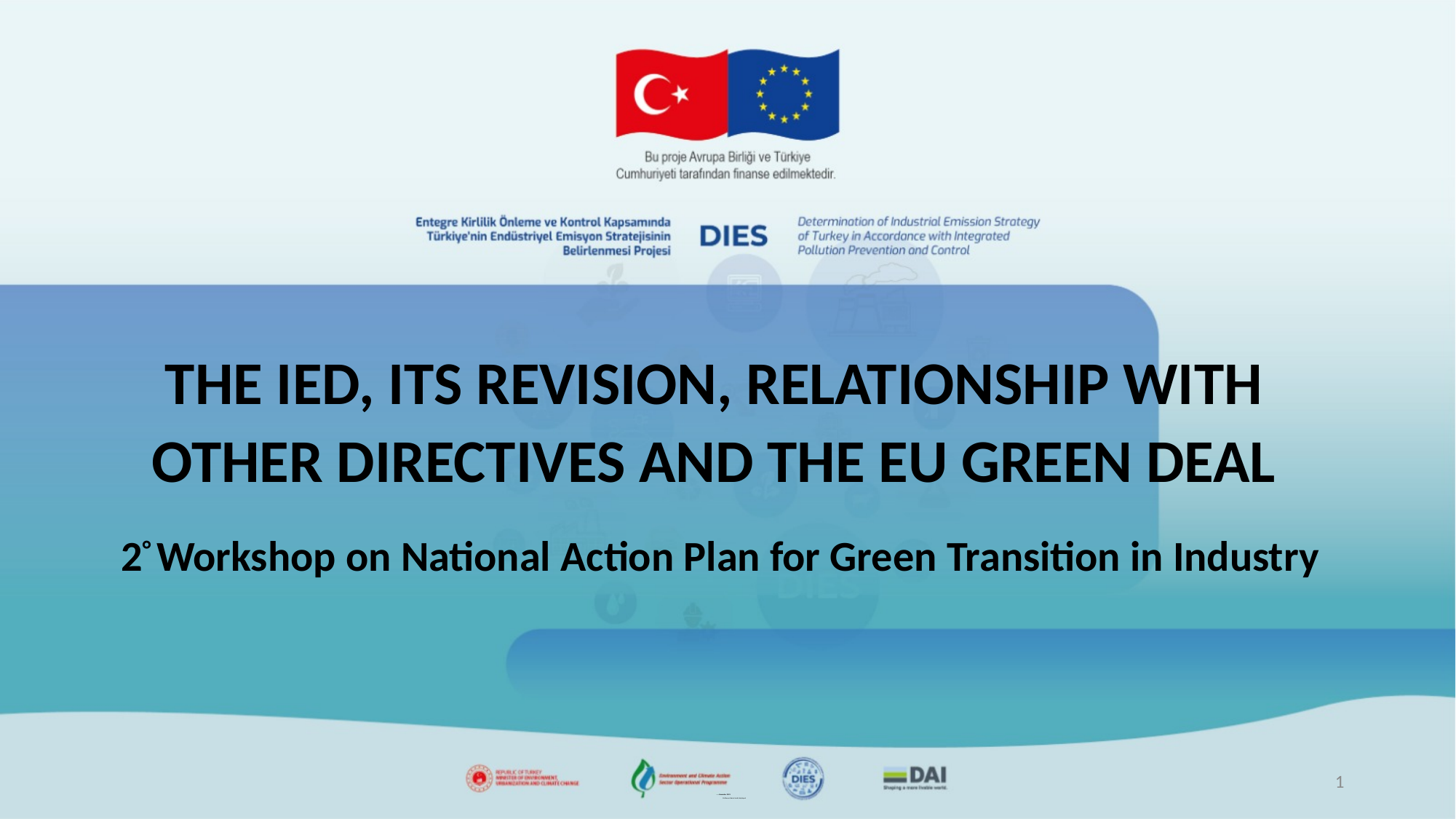

THE IED, ITS REVISION, RELATIONSHIP WITH OTHER DIRECTIVES AND THE EU GREEN DEAL
2° Workshop on National Action Plan for Green Transition in Industry
# …….November 2023 Dr. Bianca Maria Scalet, Key Expert
1